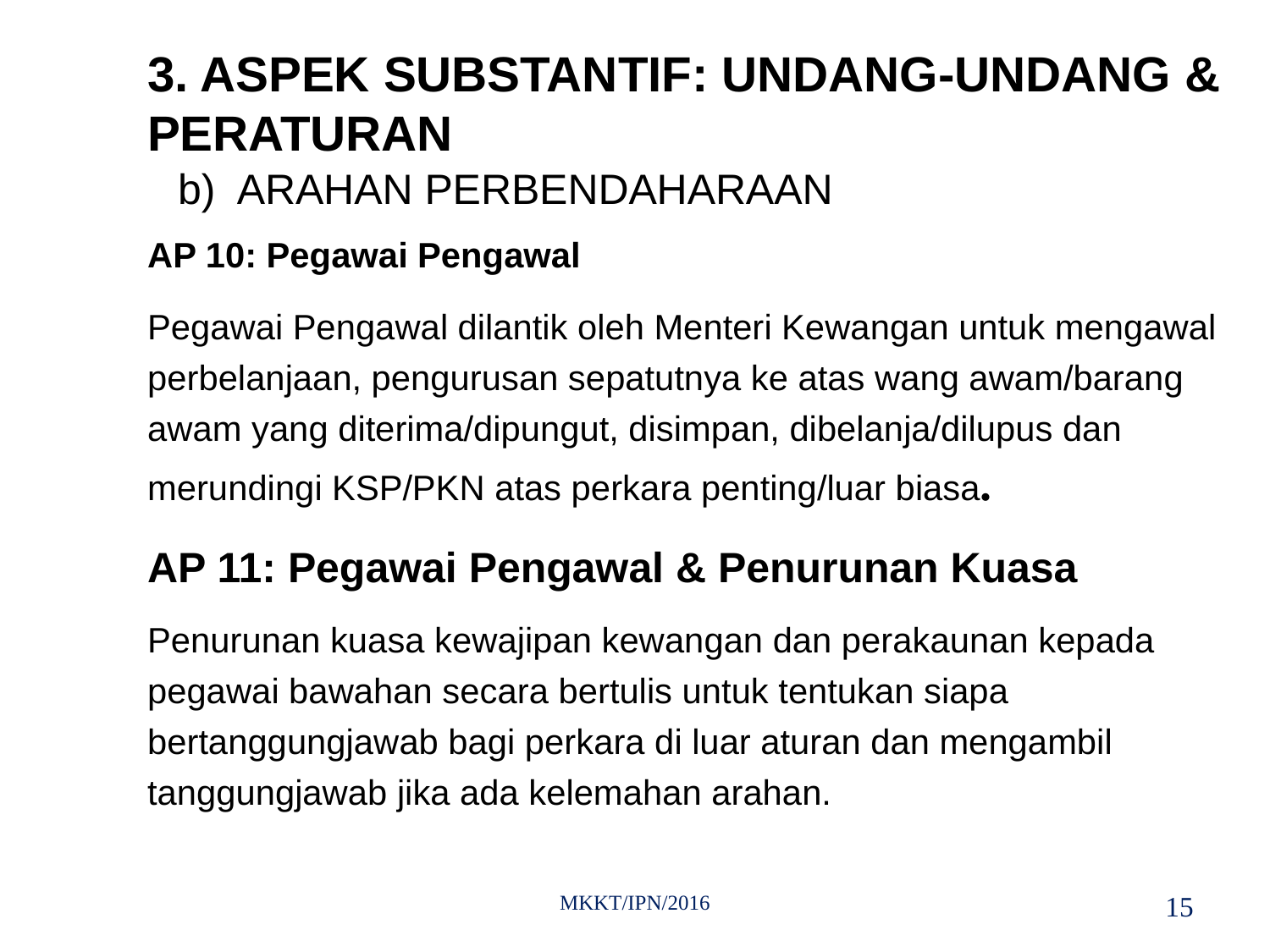

3. ASPEK SUBSTANTIF: UNDANG-UNDANG & PERATURAN
b)  ARAHAN PERBENDAHARAAN
AP 10: Pegawai Pengawal
Pegawai Pengawal dilantik oleh Menteri Kewangan untuk mengawal perbelanjaan, pengurusan sepatutnya ke atas wang awam/barang awam yang diterima/dipungut, disimpan, dibelanja/dilupus dan merundingi KSP/PKN atas perkara penting/luar biasa.
AP 11: Pegawai Pengawal & Penurunan Kuasa
Penurunan kuasa kewajipan kewangan dan perakaunan kepada pegawai bawahan secara bertulis untuk tentukan siapa bertanggungjawab bagi perkara di luar aturan dan mengambil tanggungjawab jika ada kelemahan arahan.
MKKT/IPN/2016
15